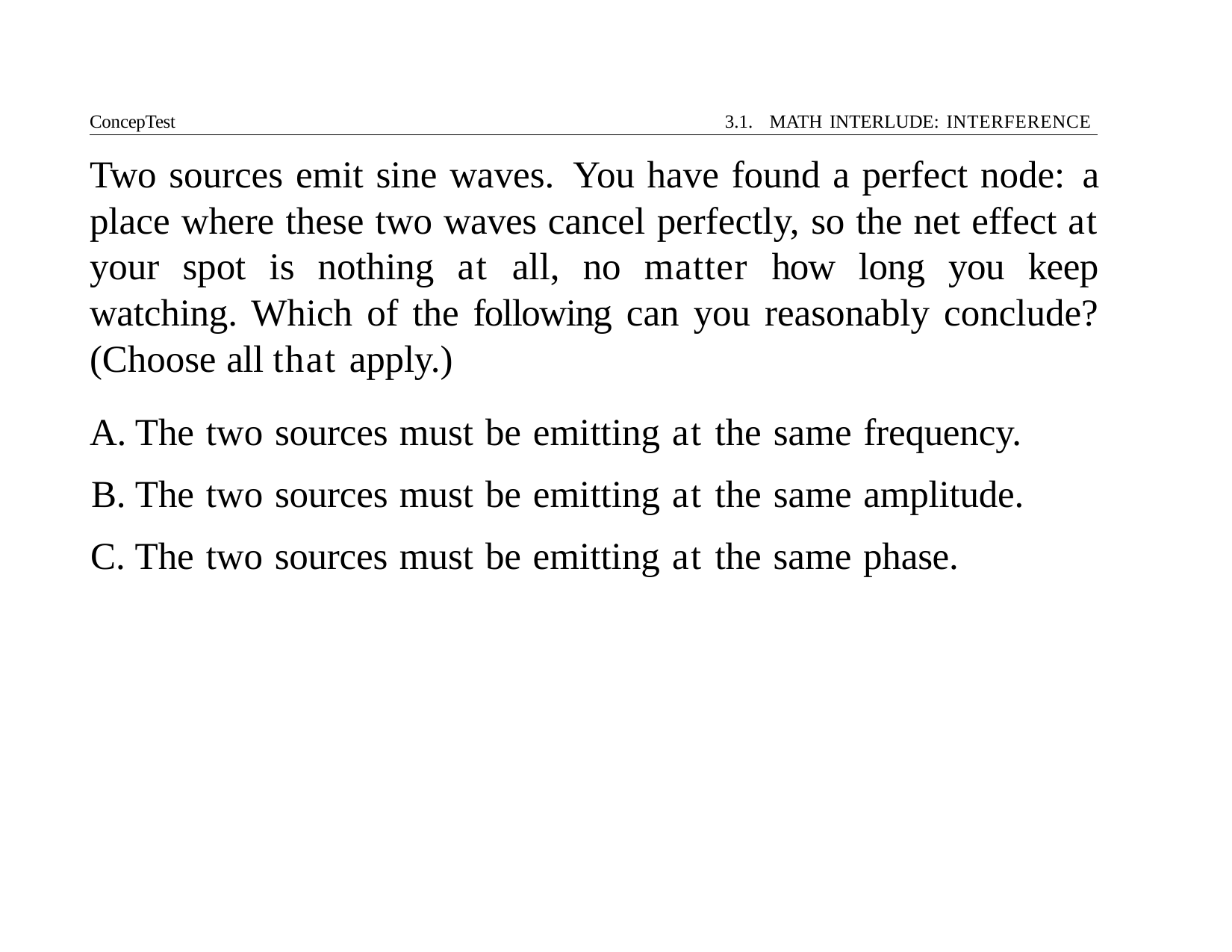

ConcepTest	3.1.  MATH INTERLUDE: INTERFERENCE

# Two sources emit sine waves. You have found a perfect node: a place where these two waves cancel perfectly, so the net effect at your spot is nothing at all, no matter how long you keep watching. Which of the following can you reasonably conclude? (Choose all that apply.)
The two sources must be emitting at the same frequency.
The two sources must be emitting at the same amplitude.
The two sources must be emitting at the same phase.